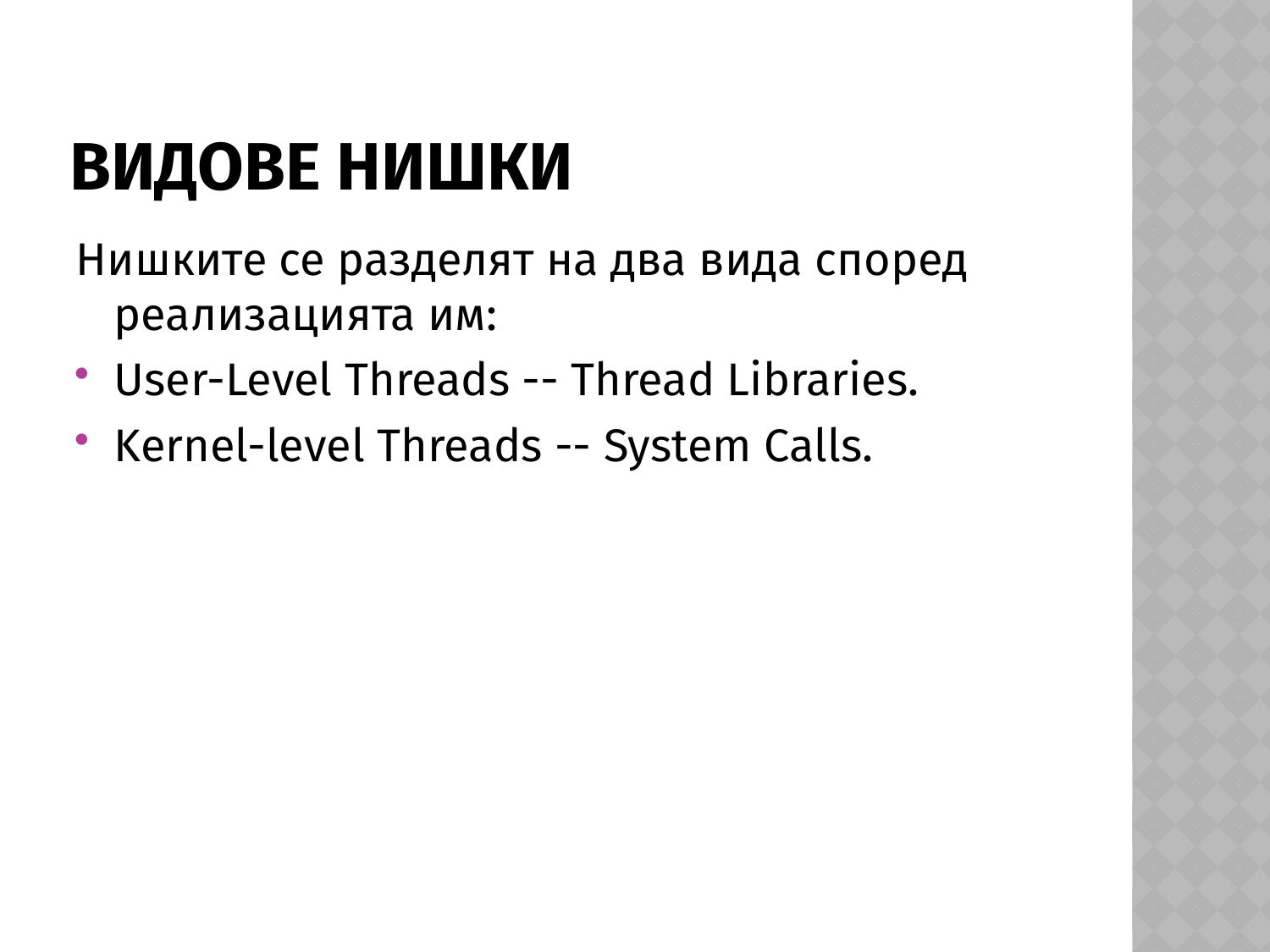

# Видове нишки
Нишките се разделят на два вида според реализацията им:
User-Level Threads -- Thread Libraries.
Kernel-level Threads -- System Calls.